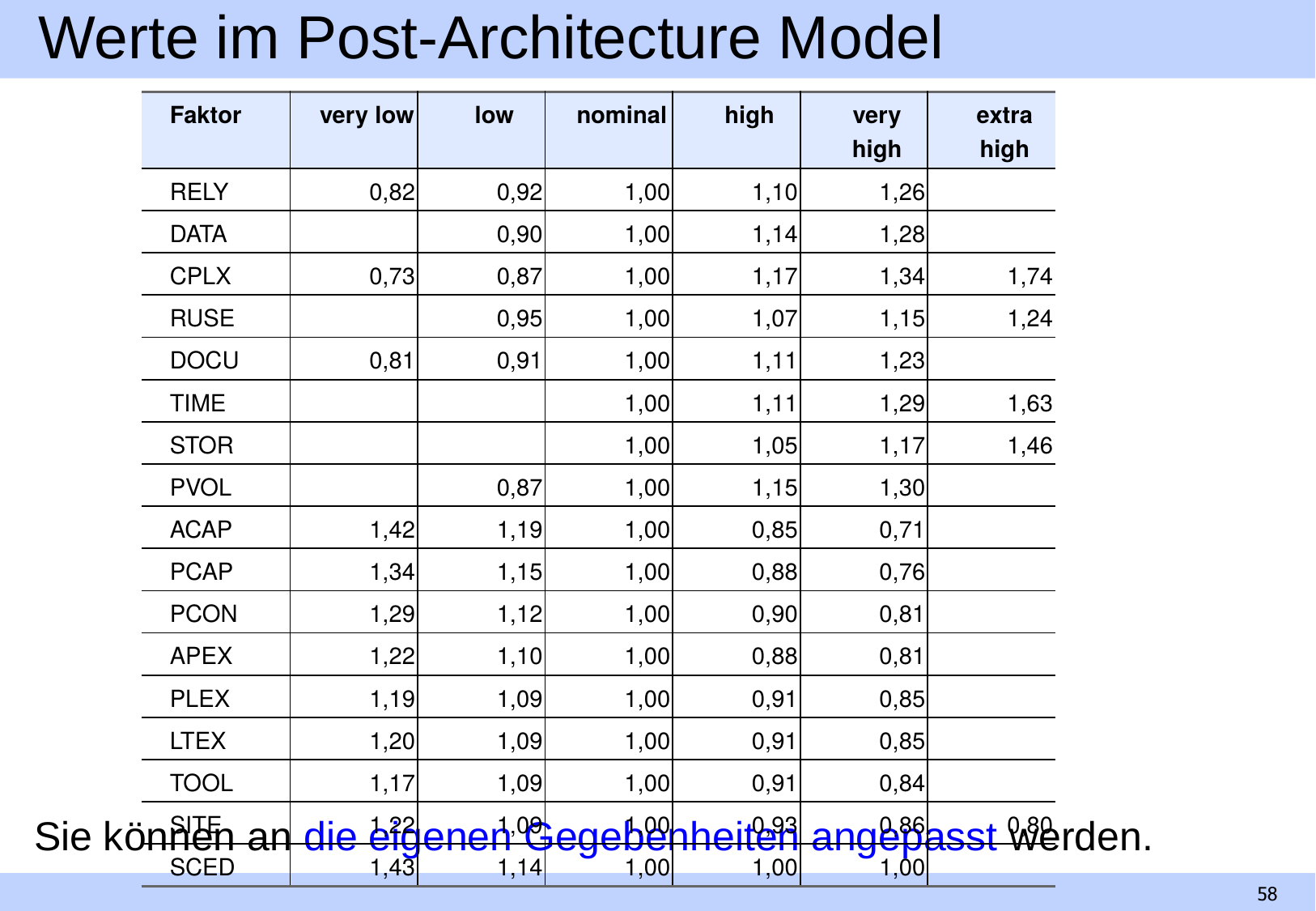

# Werte im Post-Architecture Model
| Faktor | very low | low | nominal | high | very high | extra high |
| --- | --- | --- | --- | --- | --- | --- |
| RELY | 0,82 | 0,92 | 1,00 | 1,10 | 1,26 |  |
| DATA |  | 0,90 | 1,00 | 1,14 | 1,28 |  |
| CPLX | 0,73 | 0,87 | 1,00 | 1,17 | 1,34 | 1,74 |
| RUSE |  | 0,95 | 1,00 | 1,07 | 1,15 | 1,24 |
| DOCU | 0,81 | 0,91 | 1,00 | 1,11 | 1,23 |  |
| TIME |  |  | 1,00 | 1,11 | 1,29 | 1,63 |
| STOR |  |  | 1,00 | 1,05 | 1,17 | 1,46 |
| PVOL |  | 0,87 | 1,00 | 1,15 | 1,30 |  |
| ACAP | 1,42 | 1,19 | 1,00 | 0,85 | 0,71 |  |
| PCAP | 1,34 | 1,15 | 1,00 | 0,88 | 0,76 |  |
| PCON | 1,29 | 1,12 | 1,00 | 0,90 | 0,81 |  |
| APEX | 1,22 | 1,10 | 1,00 | 0,88 | 0,81 |  |
| PLEX | 1,19 | 1,09 | 1,00 | 0,91 | 0,85 |  |
| LTEX | 1,20 | 1,09 | 1,00 | 0,91 | 0,85 |  |
| TOOL | 1,17 | 1,09 | 1,00 | 0,91 | 0,84 |  |
| SITE | 1,22 | 1,09 | 1,00 | 0,93 | 0,86 | 0,80 |
| SCED | 1,43 | 1,14 | 1,00 | 1,00 | 1,00 |  |
Sie können an die eigenen Gegebenheiten angepasst werden.
58